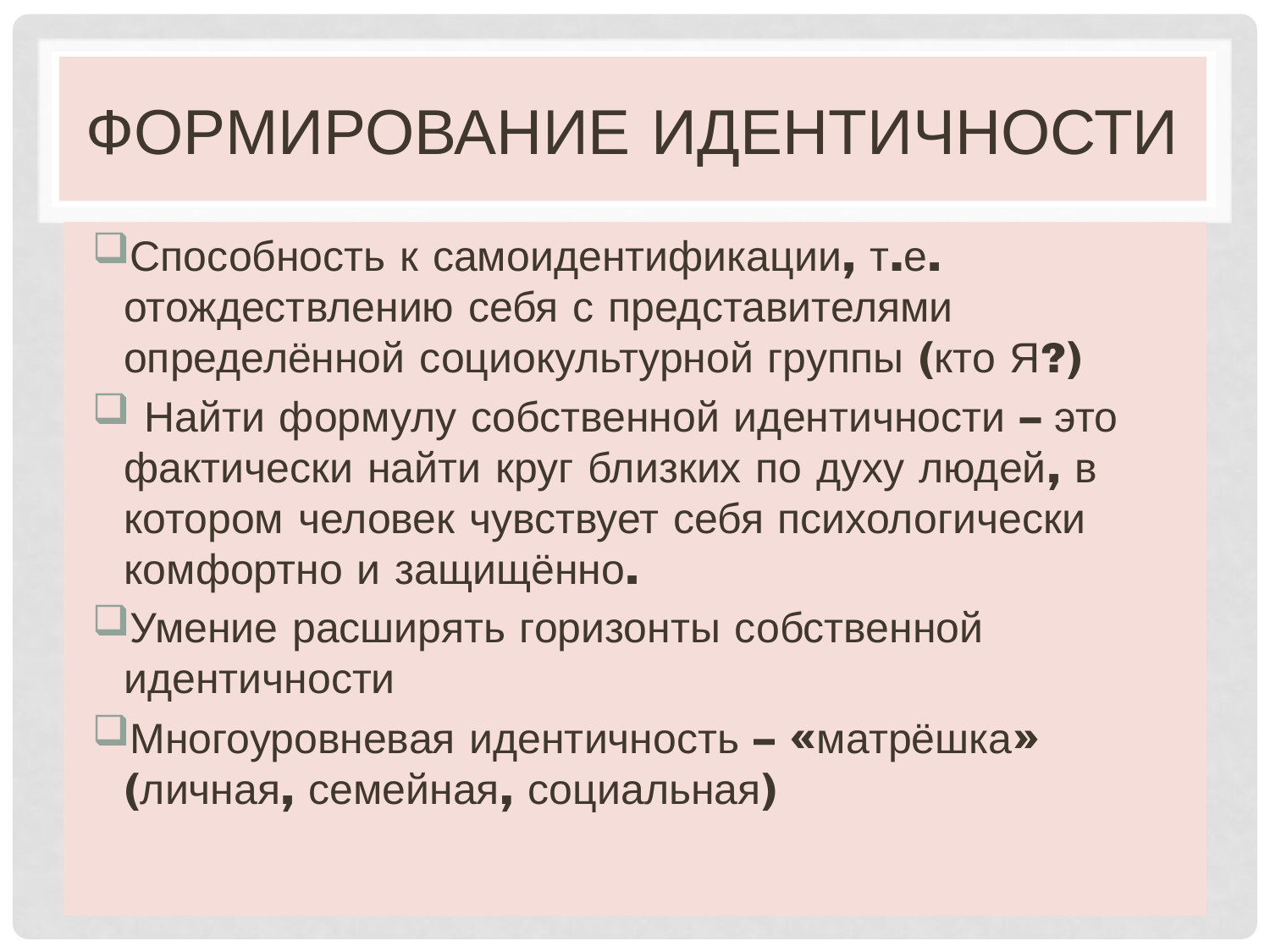

# ФОРМИРОВАНИЕ ИДЕНТИЧНОСТИ
Способность к самоидентификации, т.е. отождествлению себя с представителями определённой социокультурной группы (кто Я?)
 Найти формулу собственной идентичности – это фактически найти круг близких по духу людей, в котором человек чувствует себя психологически комфортно и защищённо.
Умение расширять горизонты собственной идентичности
Многоуровневая идентичность – «матрёшка» (личная, семейная, социальная)